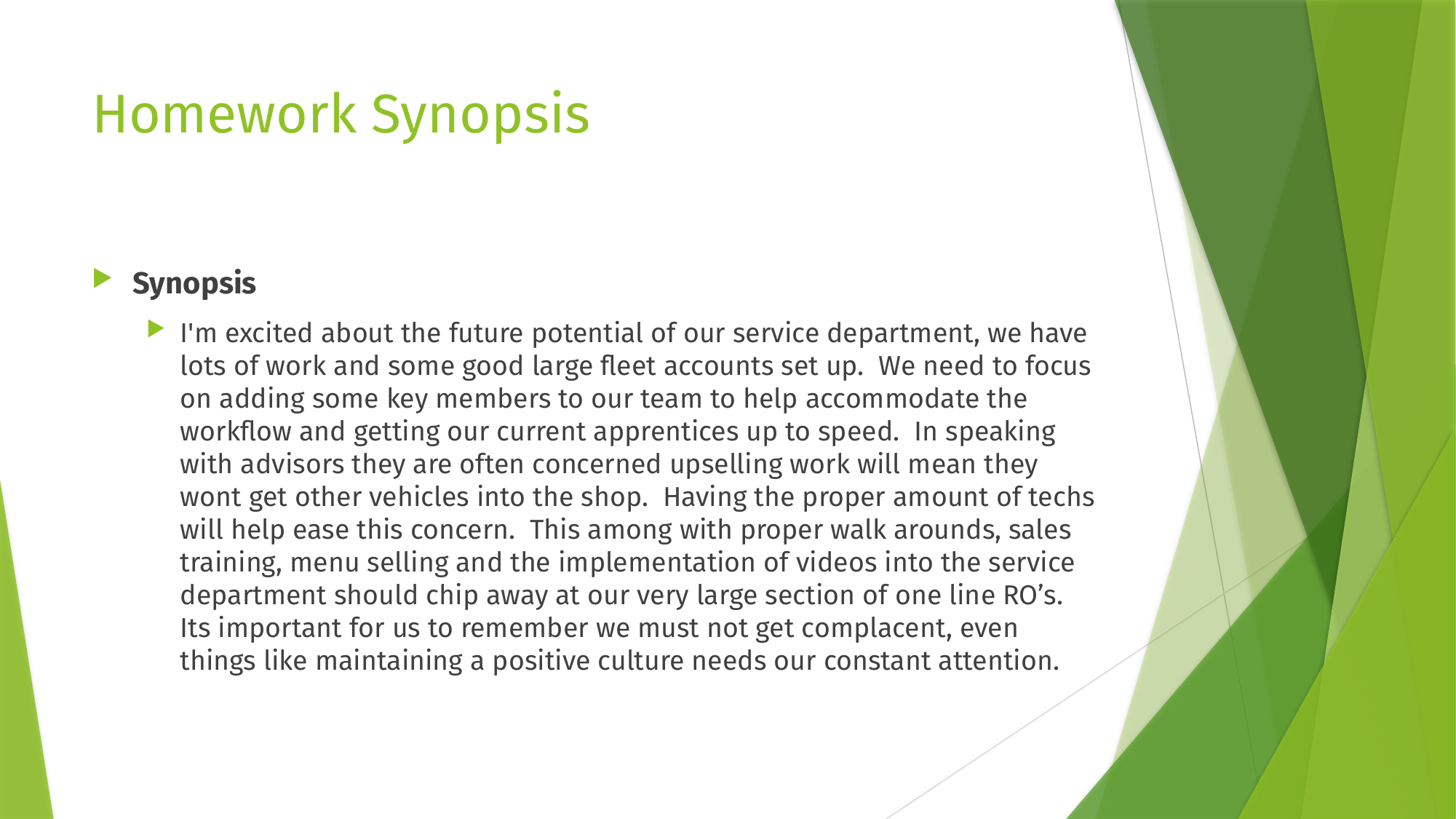

# Homework Synopsis
Synopsis
I'm excited about the future potential of our service department, we have lots of work and some good large fleet accounts set up.  We need to focus on adding some key members to our team to help accommodate the workflow and getting our current apprentices up to speed.  In speaking with advisors they are often concerned upselling work will mean they wont get other vehicles into the shop.  Having the proper amount of techs will help ease this concern.  This among with proper walk arounds, sales training, menu selling and the implementation of videos into the service department should chip away at our very large section of one line RO’s.  Its important for us to remember we must not get complacent, even things like maintaining a positive culture needs our constant attention.